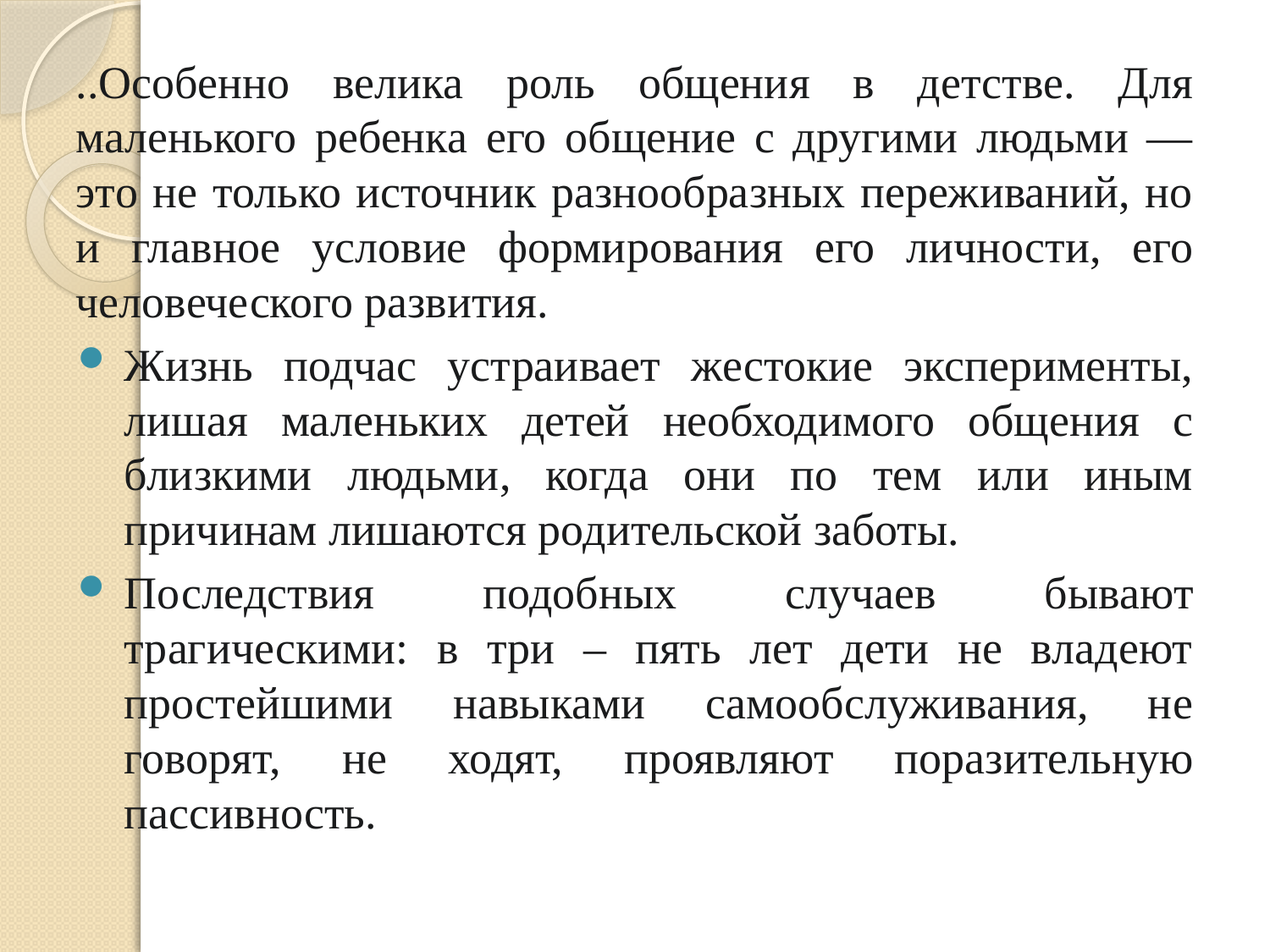

..Особенно велика роль общения в детстве. Для маленького ребенка его общение с другими людьми — это не только источник разнообразных переживаний, но и главное условие формирования его личности, его человеческого развития.
Жизнь подчас устраивает жестокие эксперименты, лишая маленьких детей необходимого общения с близкими людьми, когда они по тем или иным причинам лишаются родительской заботы.
Последствия подобных случаев бывают трагическими: в три – пять лет дети не владеют простейшими навыками самообслуживания, не говорят, не ходят, проявляют поразительную пассивность.